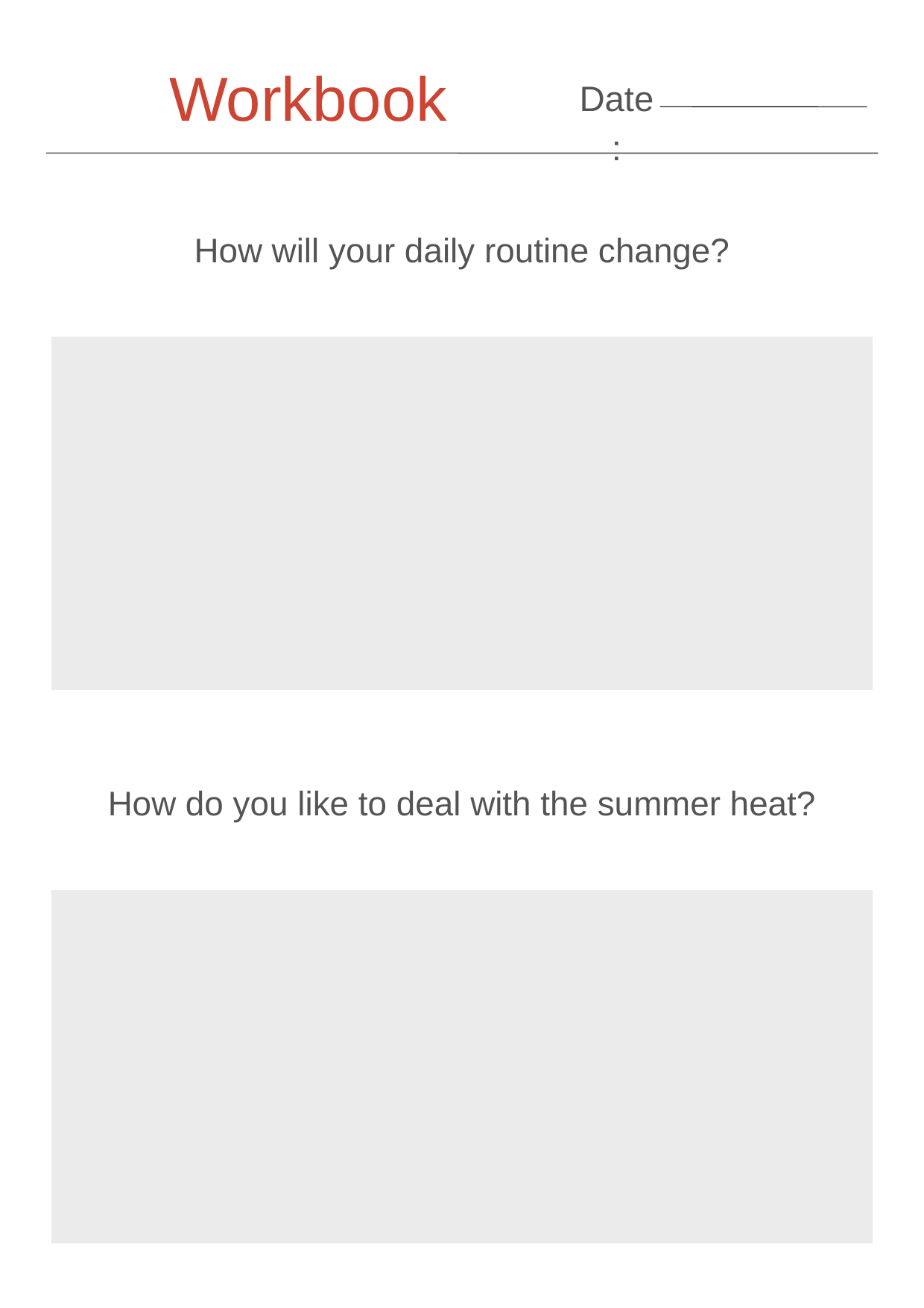

Workbook
Date:

How will your daily routine change?

How do you like to deal with the summer heat?